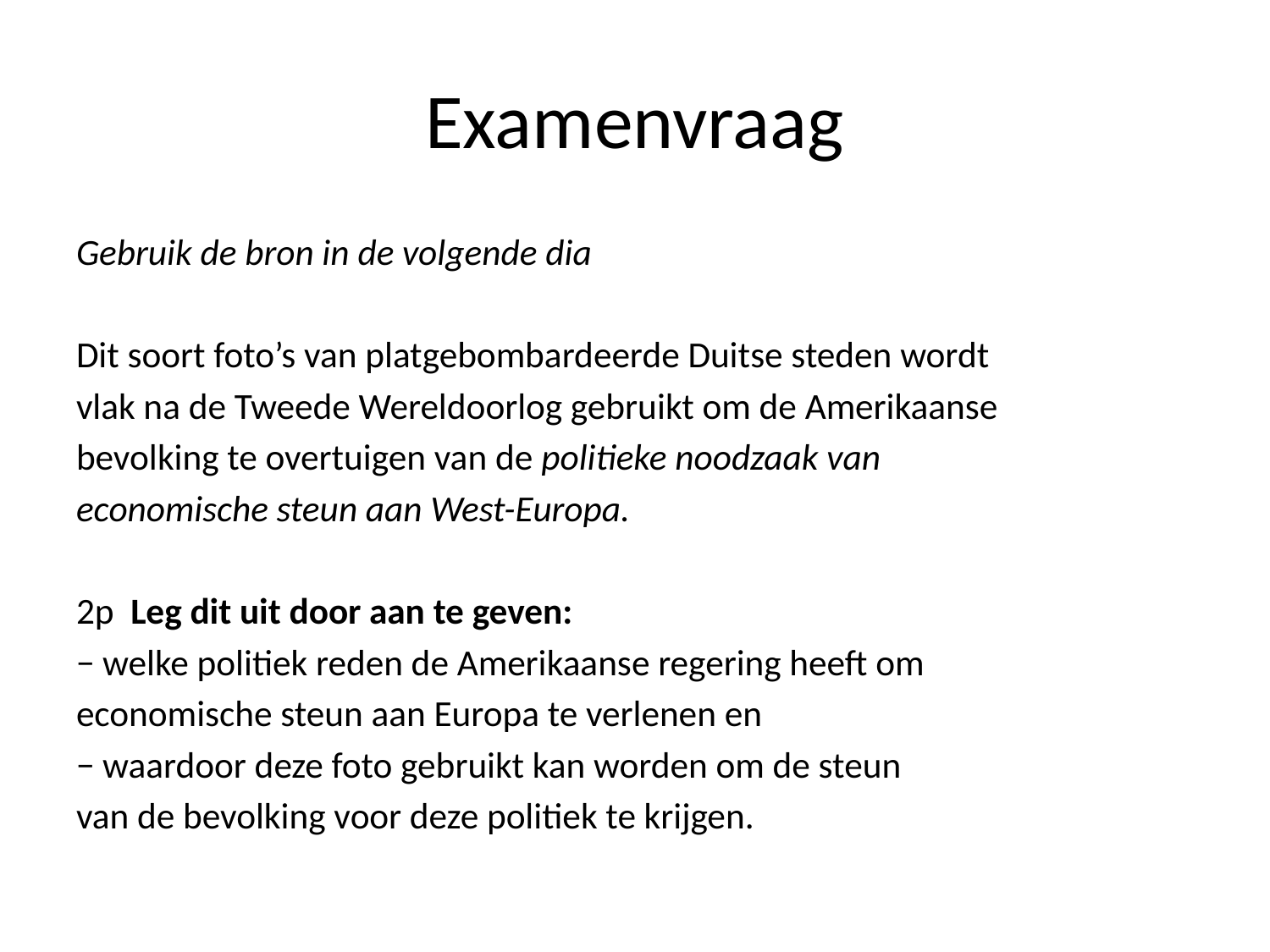

# Examenvraag
Gebruik de bron in de volgende dia

Dit soort foto’s van platgebombardeerde Duitse steden wordt
vlak na de Tweede Wereldoorlog gebruikt om de Amerikaanse
bevolking te overtuigen van de politieke noodzaak van
economische steun aan West-Europa.

2p  Leg dit uit door aan te geven:
− welke politiek reden de Amerikaanse regering heeft om
economische steun aan Europa te verlenen en
− waardoor deze foto gebruikt kan worden om de steun
van de bevolking voor deze politiek te krijgen.